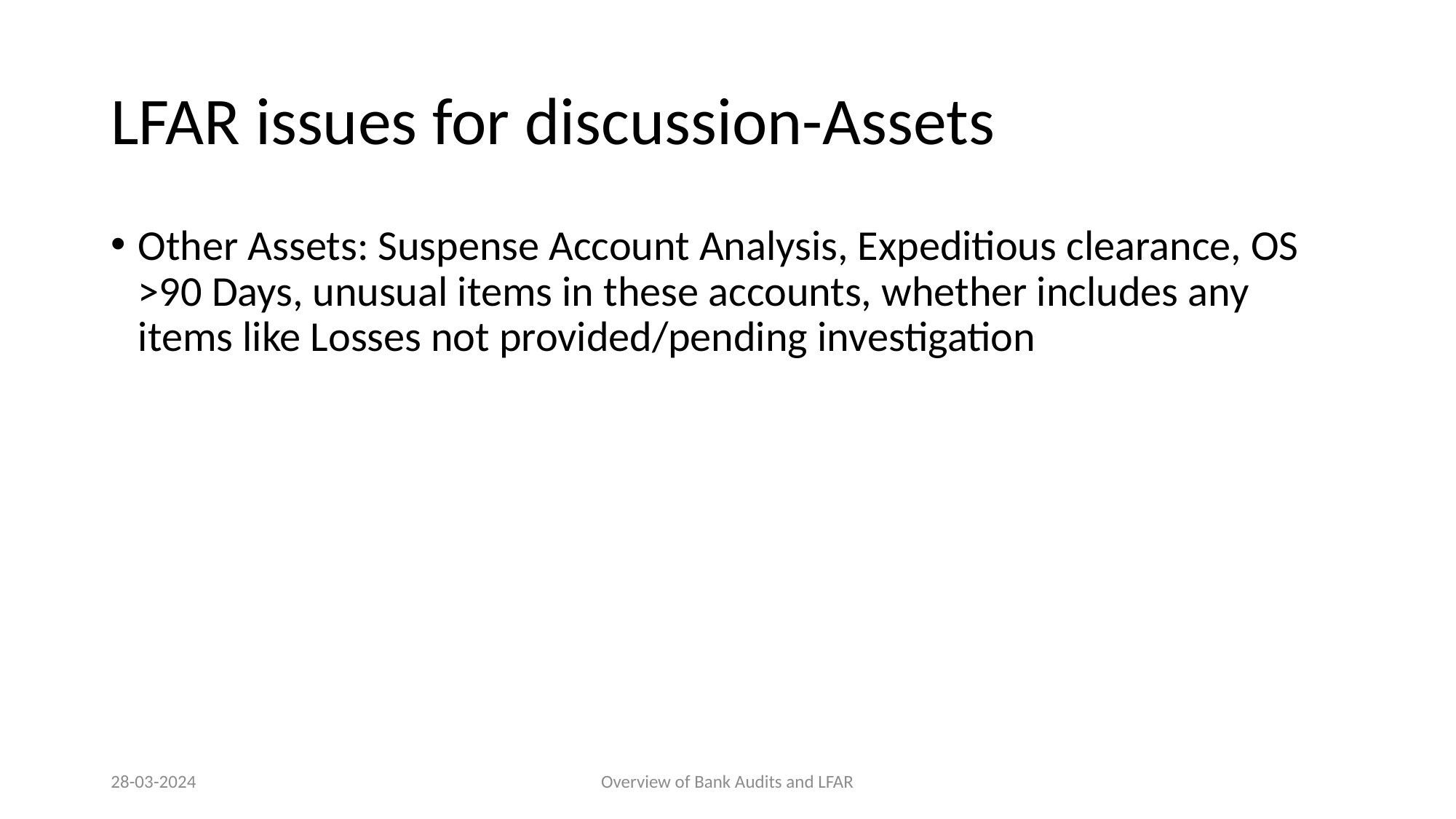

# LFAR issues for discussion-Assets
Other Assets: Suspense Account Analysis, Expeditious clearance, OS >90 Days, unusual items in these accounts, whether includes any items like Losses not provided/pending investigation
28-03-2024
Overview of Bank Audits and LFAR
12